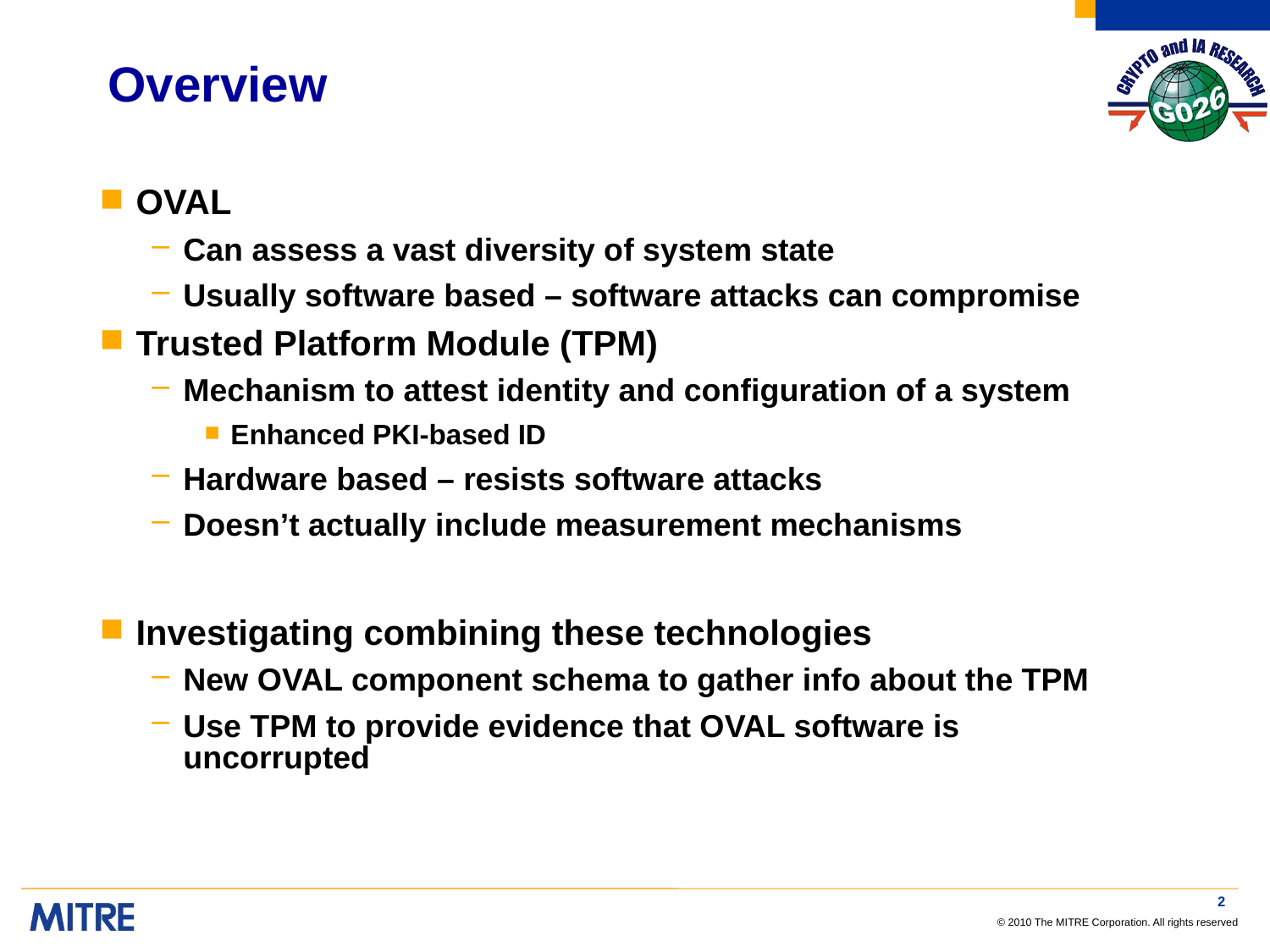

# Overview
OVAL
Can assess a vast diversity of system state
Usually software based – software attacks can compromise
Trusted Platform Module (TPM)
Mechanism to attest identity and configuration of a system
Enhanced PKI-based ID
Hardware based – resists software attacks
Doesn’t actually include measurement mechanisms

Investigating combining these technologies
New OVAL component schema to gather info about the TPM
Use TPM to provide evidence that OVAL software is uncorrupted

2